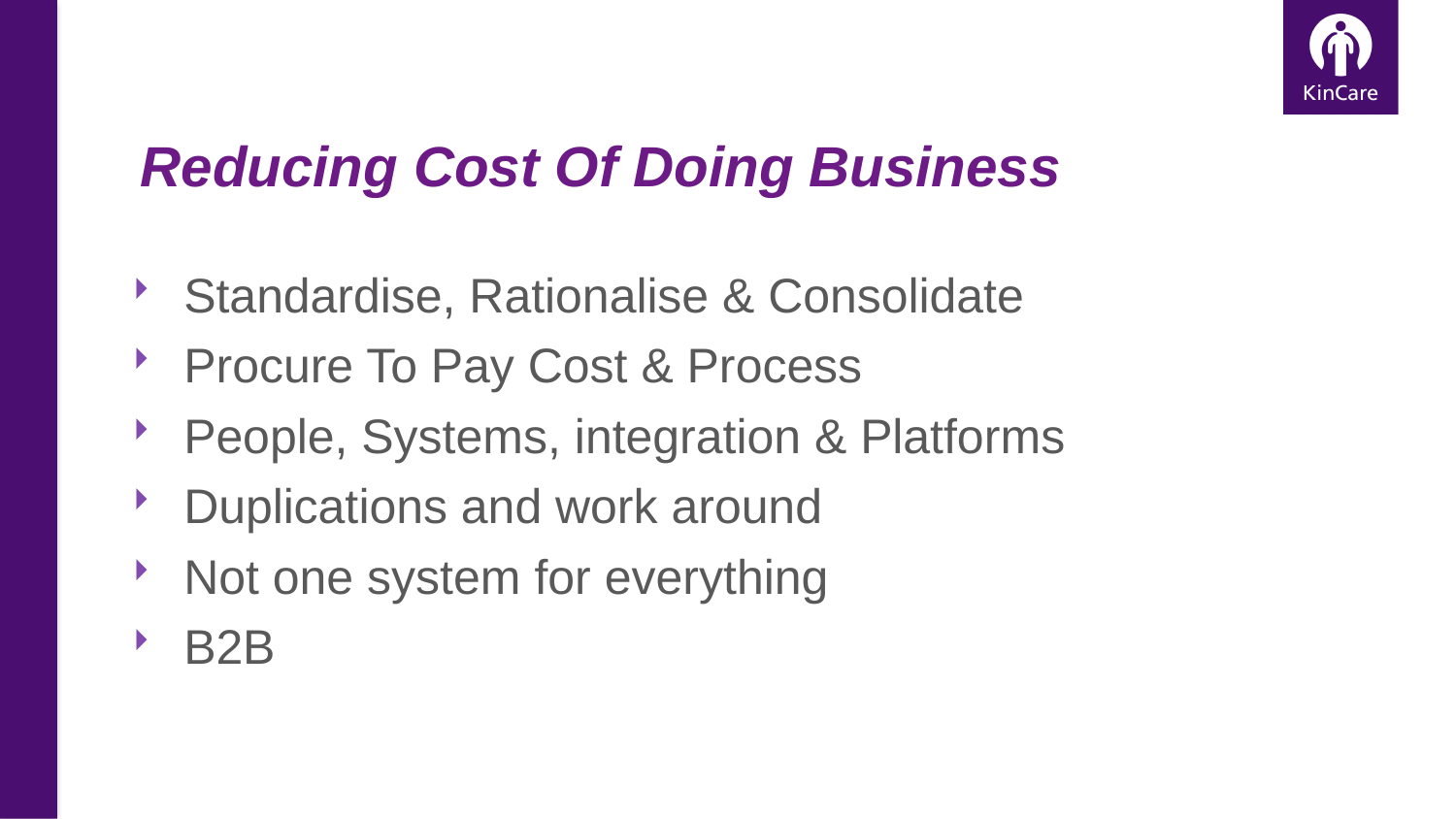

Reducing Cost Of Doing Business
Standardise, Rationalise & Consolidate
Procure To Pay Cost & Process
People, Systems, integration & Platforms
Duplications and work around
Not one system for everything
B2B